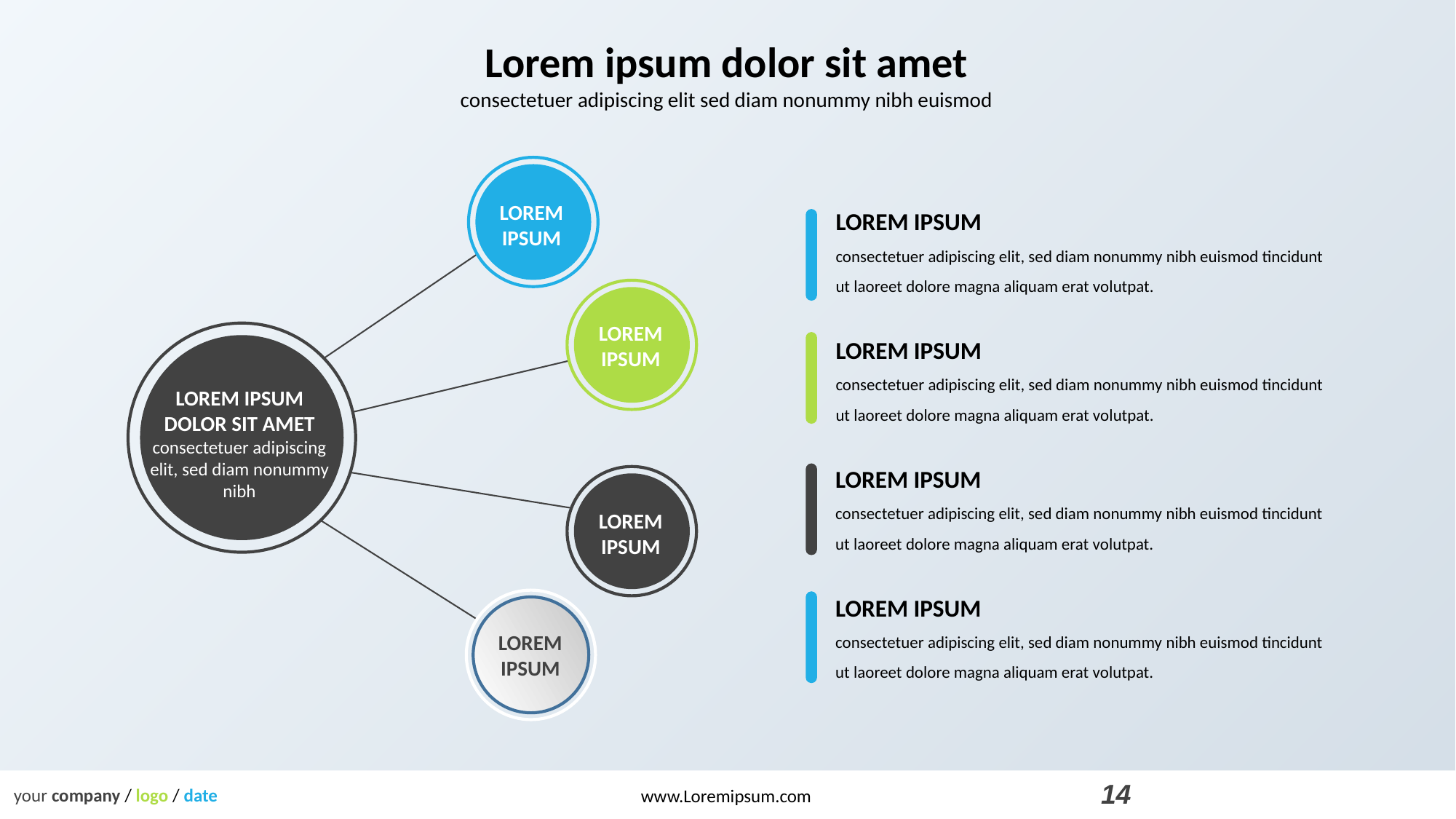

Lorem ipsum dolor sit amet
consectetuer adipiscing elit sed diam nonummy nibh euismod

LOREM IPSUM
consectetuer adipiscing elit, sed diam nonummy nibh euismod tincidunt ut laoreet dolore magna aliquam erat volutpat.
LOREM
IPSUM

LOREM
IPSUM
LOREM IPSUM
consectetuer adipiscing elit, sed diam nonummy nibh euismod tincidunt ut laoreet dolore magna aliquam erat volutpat.

LOREM IPSUM DOLOR SIT AMET
consectetuer adipiscing elit, sed diam nonummy nibh
LOREM IPSUM
consectetuer adipiscing elit, sed diam nonummy nibh euismod tincidunt ut laoreet dolore magna aliquam erat volutpat.

LOREM
IPSUM

LOREM IPSUM
consectetuer adipiscing elit, sed diam nonummy nibh euismod tincidunt ut laoreet dolore magna aliquam erat volutpat.

LOREM
IPSUM

14
your company / logo / date
www.Loremipsum.com